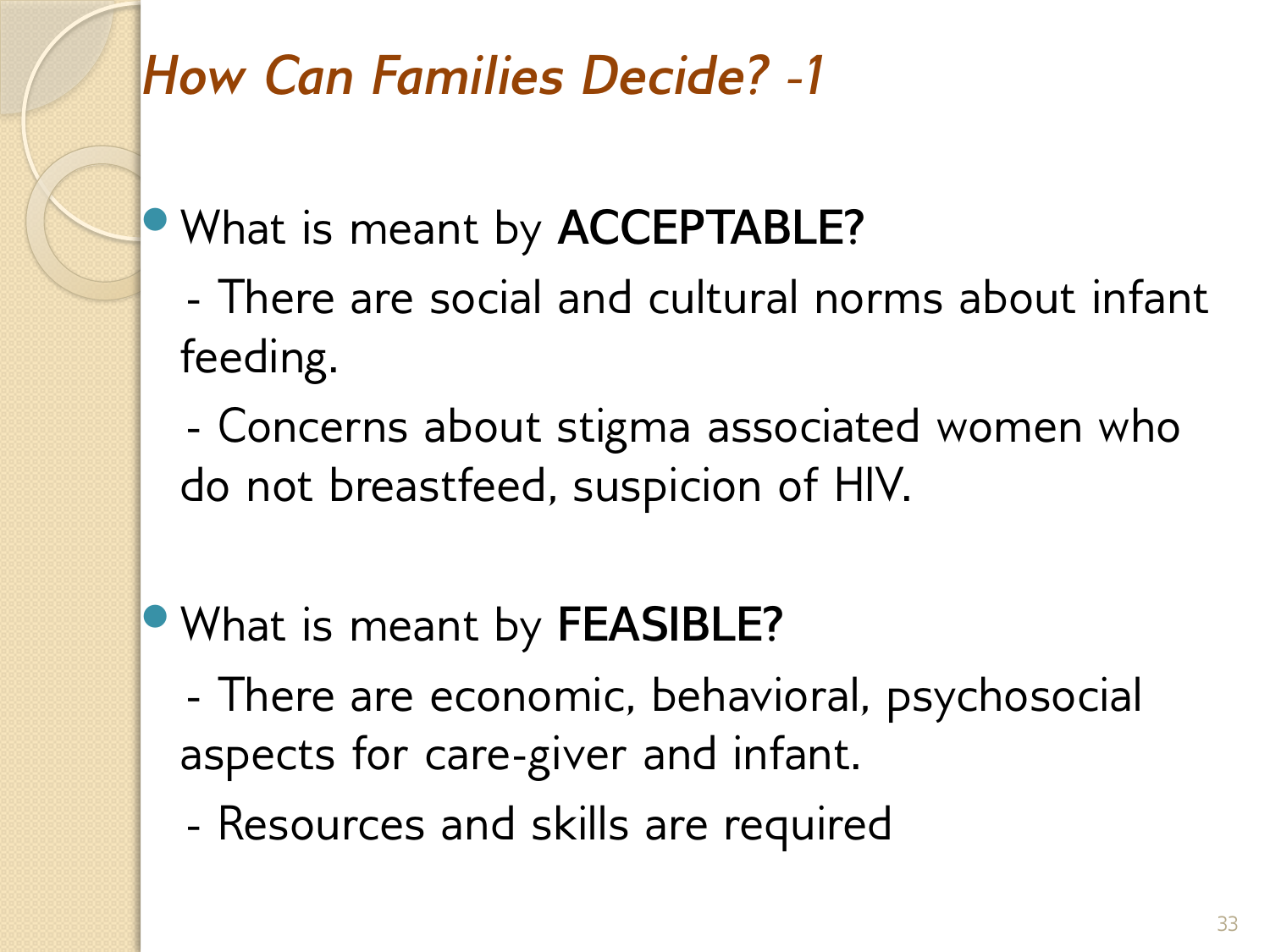

How Can Families Decide? -1

What is meant by ACCEPTABLE?
   - There are social and cultural norms about infant feeding.
   - Concerns about stigma associated women who do not breastfeed, suspicion of HIV.

What is meant by FEASIBLE?
   - There are economic, behavioral, psychosocial aspects for care-giver and infant.
   - Resources and skills are required
33